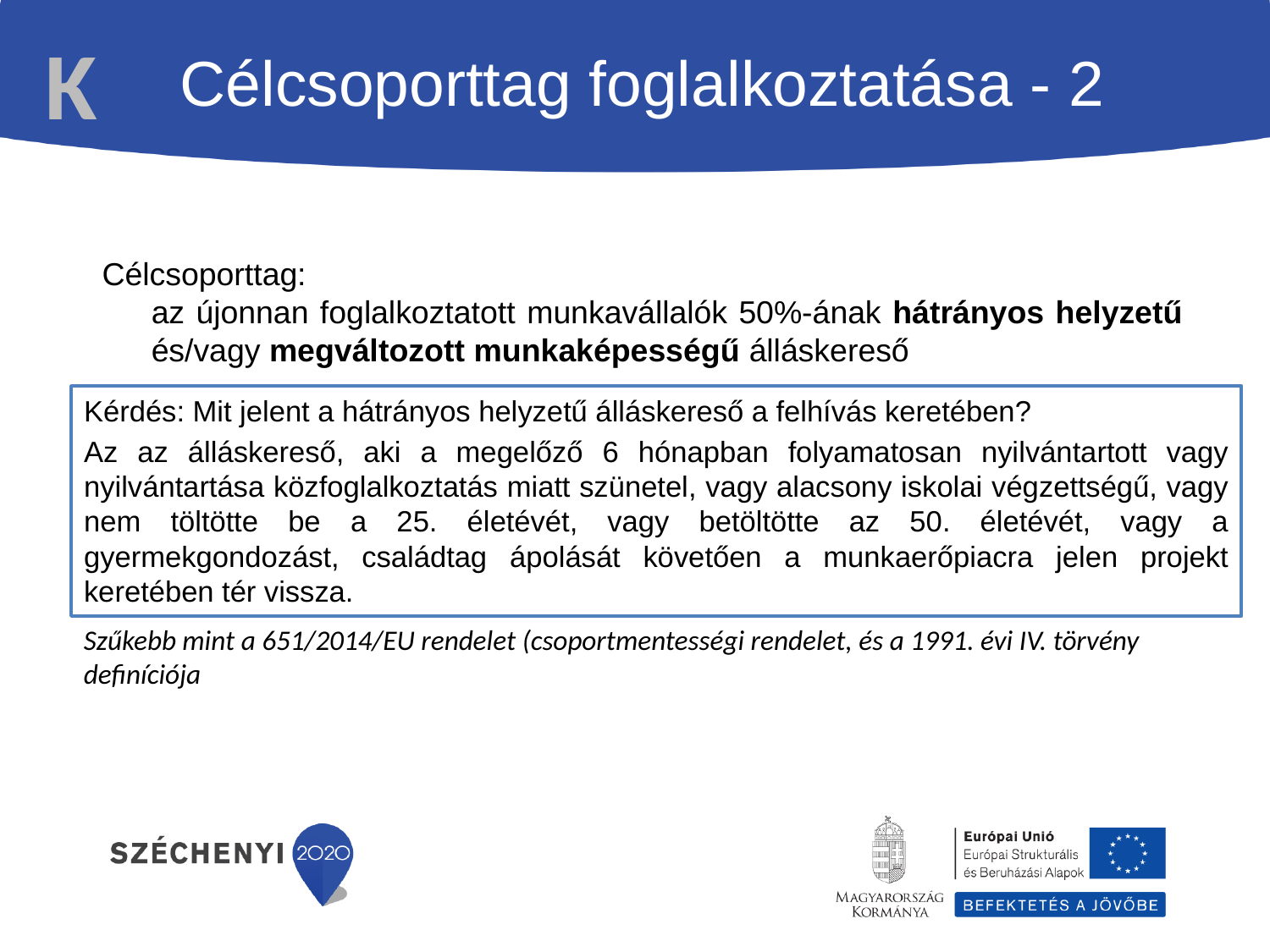

K
Célcsoporttag foglalkoztatása - 2

Célcsoporttag:
	az újonnan foglalkoztatott munkavállalók 50%-ának hátrányos helyzetű és/vagy megváltozott munkaképességű álláskereső

Kérdés: Mit jelent a hátrányos helyzetű álláskereső a felhívás keretében?
Az az álláskereső, aki a megelőző 6 hónapban folyamatosan nyilvántartott vagy nyilvántartása közfoglalkoztatás miatt szünetel, vagy alacsony iskolai végzettségű, vagy nem töltötte be a 25. életévét, vagy betöltötte az 50. életévét, vagy a gyermekgondozást, családtag ápolását követően a munkaerőpiacra jelen projekt keretében tér vissza.
Szűkebb mint a 651/2014/EU rendelet (csoportmentességi rendelet, és a 1991. évi IV. törvény definíciója